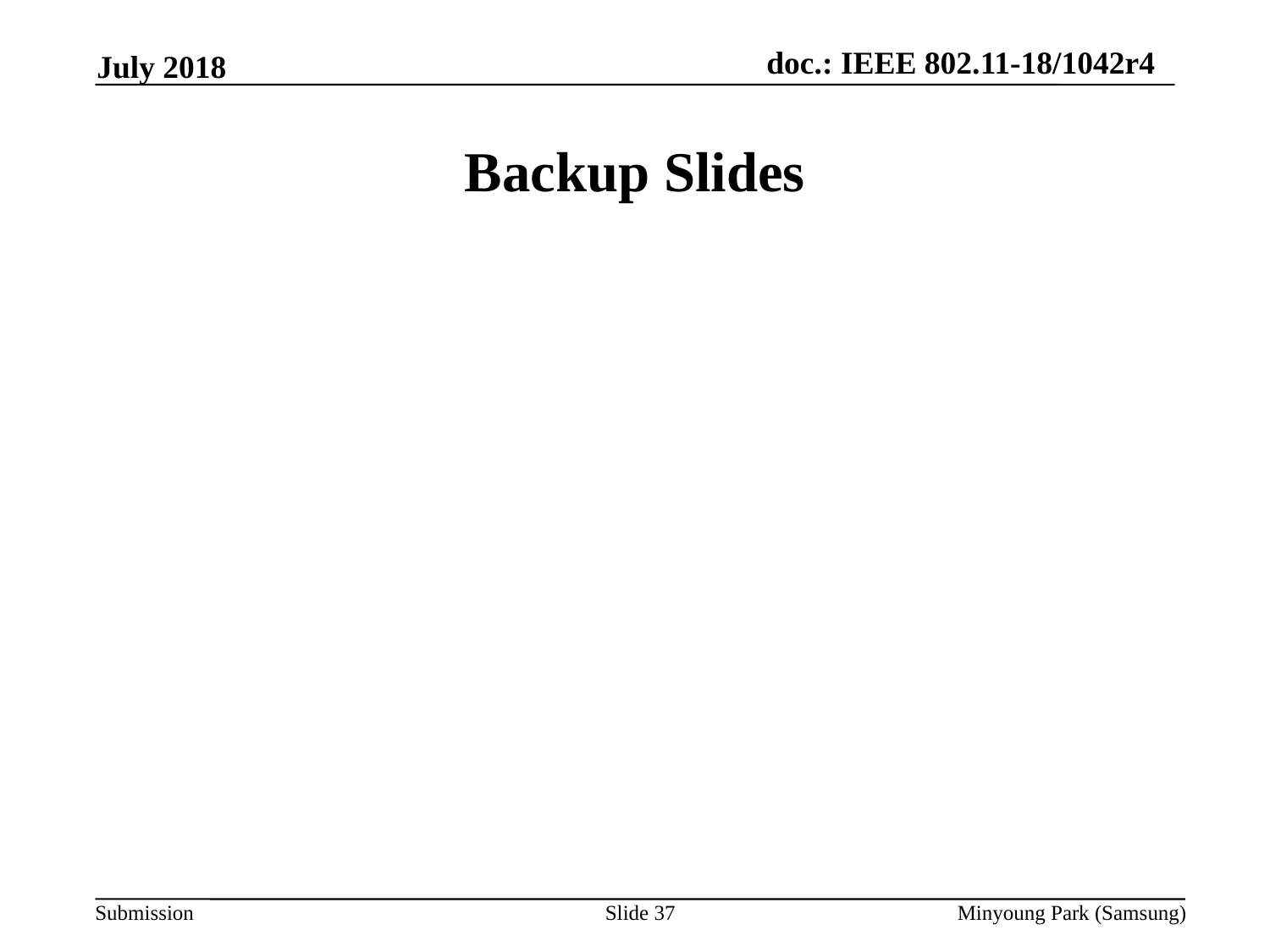

July 2018
# Backup Slides
Slide 37
Minyoung Park (Samsung)